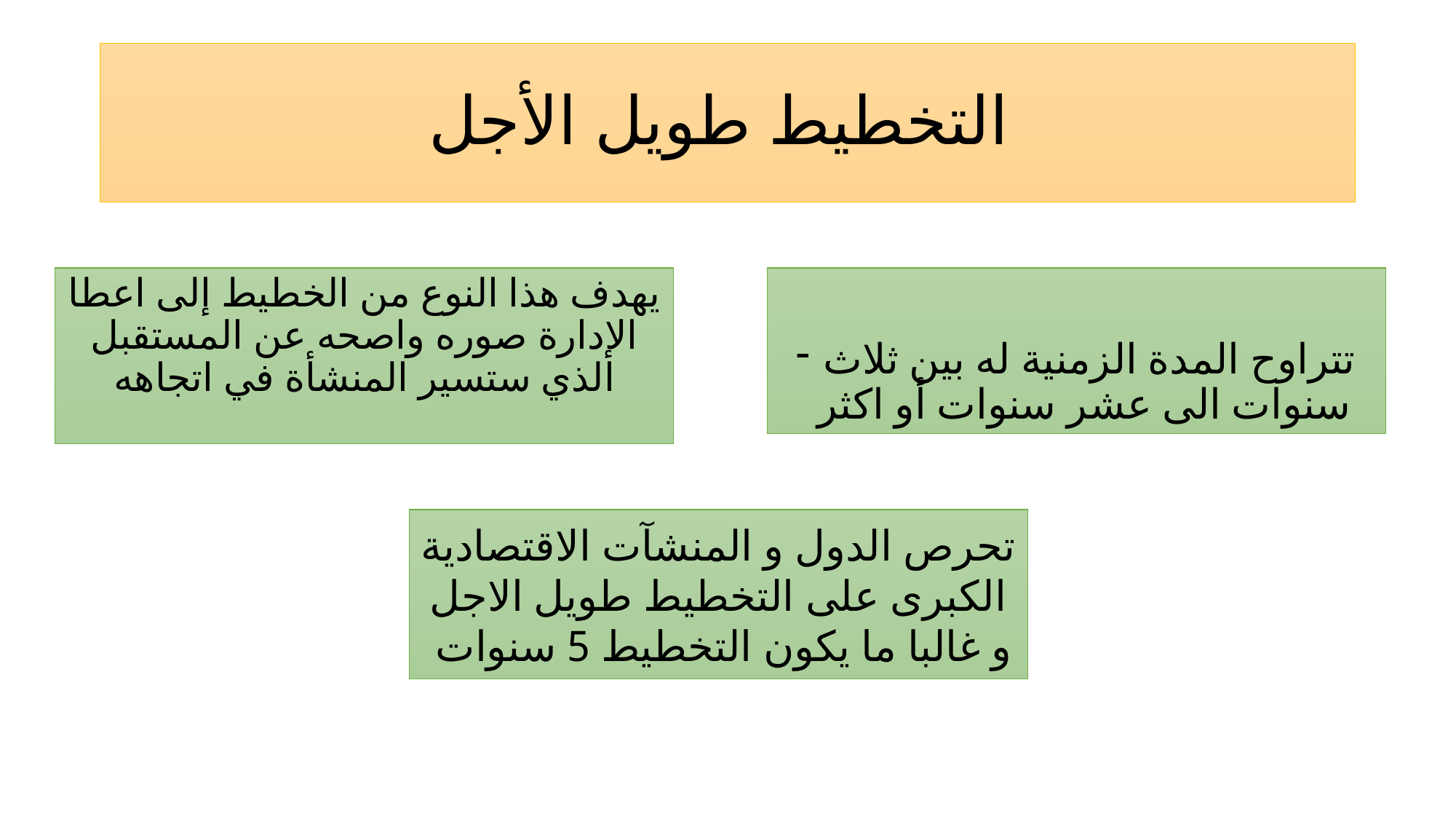

# التخطيط طويل الأجل
يهدف هذا النوع من الخطيط إلى اعطا الإدارة صوره واصحه عن المستقبل الذي ستسير المنشأة في اتجاهه

تتراوح المدة الزمنية له بين ثلاث سنوات الى عشر سنوات أو اكثر

تحرص الدول و المنشآت الاقتصادية الكبرى على التخطيط طويل الاجل و غالبا ما يكون التخطيط 5 سنوات